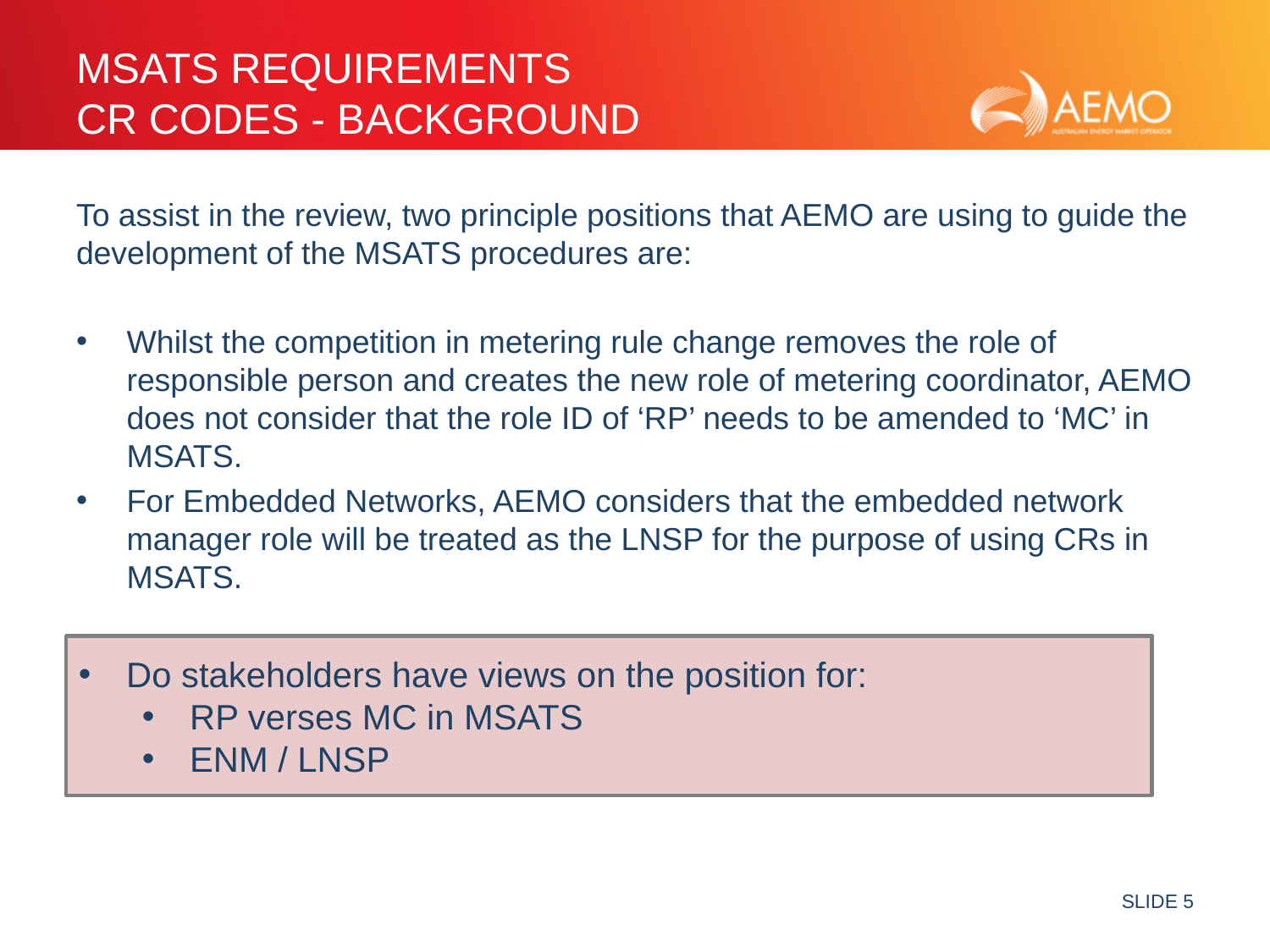

# MSATS Requirements CR Codes - Background
To assist in the review, two principle positions that AEMO are using to guide the development of the MSATS procedures are:

Whilst the competition in metering rule change removes the role of responsible person and creates the new role of metering coordinator, AEMO does not consider that the role ID of ‘RP’ needs to be amended to ‘MC’ in MSATS.
For Embedded Networks, AEMO considers that the embedded network manager role will be treated as the LNSP for the purpose of using CRs in MSATS.
Do stakeholders have views on the position for:
RP verses MC in MSATS
ENM / LNSP